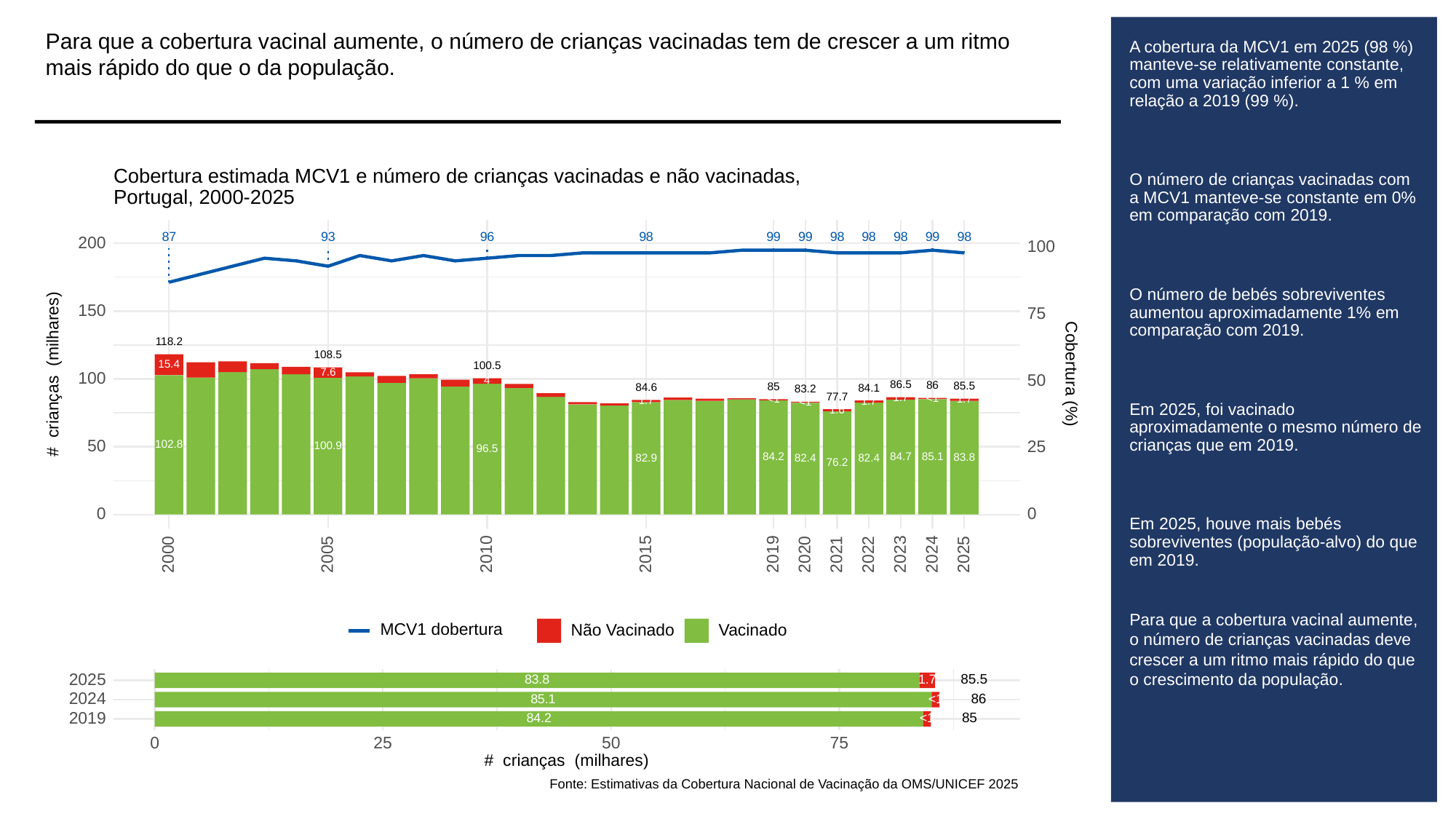

Para que a cobertura vacinal aumente, o número de crianças vacinadas tem de crescer a um ritmo mais rápido do que o da população.
# A cobertura da MCV1 em 2025 (98 %) manteve-se relativamente constante, com uma variação inferior a 1 % em relação a 2019 (99 %).

O número de crianças vacinadas com a MCV1 manteve-se constante em 0% em comparação com 2019.

O número de bebés sobreviventes aumentou aproximadamente 1% em comparação com 2019.

Em 2025, foi vacinado aproximadamente o mesmo número de crianças que em 2019.

Em 2025, houve mais bebés sobreviventes (população-alvo) do que em 2019.

Para que a cobertura vacinal aumente, o número de crianças vacinadas deve crescer a um ritmo mais rápido do que o crescimento da população.

Cobertura estimada MCV1 e número de crianças vacinadas e não vacinadas,
Portugal, 2000-2025

93
87
96
98
99
99
98
98
98
99
98
200
100

150
75

118.2

108.5

15.4

100.5

#  crianças  (milhares)
Cobertura (%)

7.6

100

50

4

86.5
86
85.5

85
84.6

84.1
83.2

77.7

1.7
<1
1.7
<1

1.7

1.7

<1

1.6

50
102.8
25
100.9
96.5

85.1
84.7
84.2
83.8
82.9
82.4
82.4
76.2

0
0

2023
2000
2005
2010
2015
2019
2020
2021
2022
2024
2025

MCV1 dobertura
Não Vacinado
Vacinado

2025
85.5
83.8
1.7

2024
86
85.1
<1

2019
85
84.2
<1

0
25
50
75
#  crianças  (milhares)
Fonte: Estimativas da Cobertura Nacional de Vacinação da OMS/UNICEF 2025